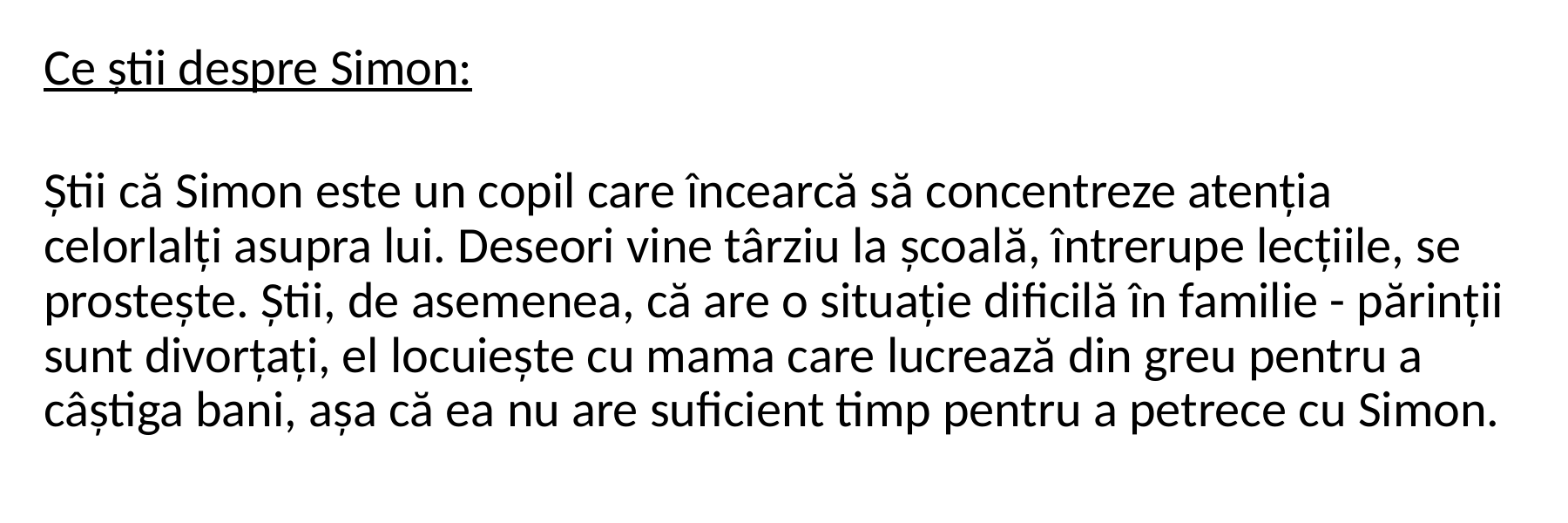

Ce știi despre Simon:

Știi că Simon este un copil care încearcă să concentreze atenția celorlalți asupra lui. Deseori vine târziu la școală, întrerupe lecțiile, se prostește. Știi, de asemenea, că are o situație dificilă în familie - părinții sunt divorțați, el locuiește cu mama care lucrează din greu pentru a câștiga bani, așa că ea nu are suficient timp pentru a petrece cu Simon.